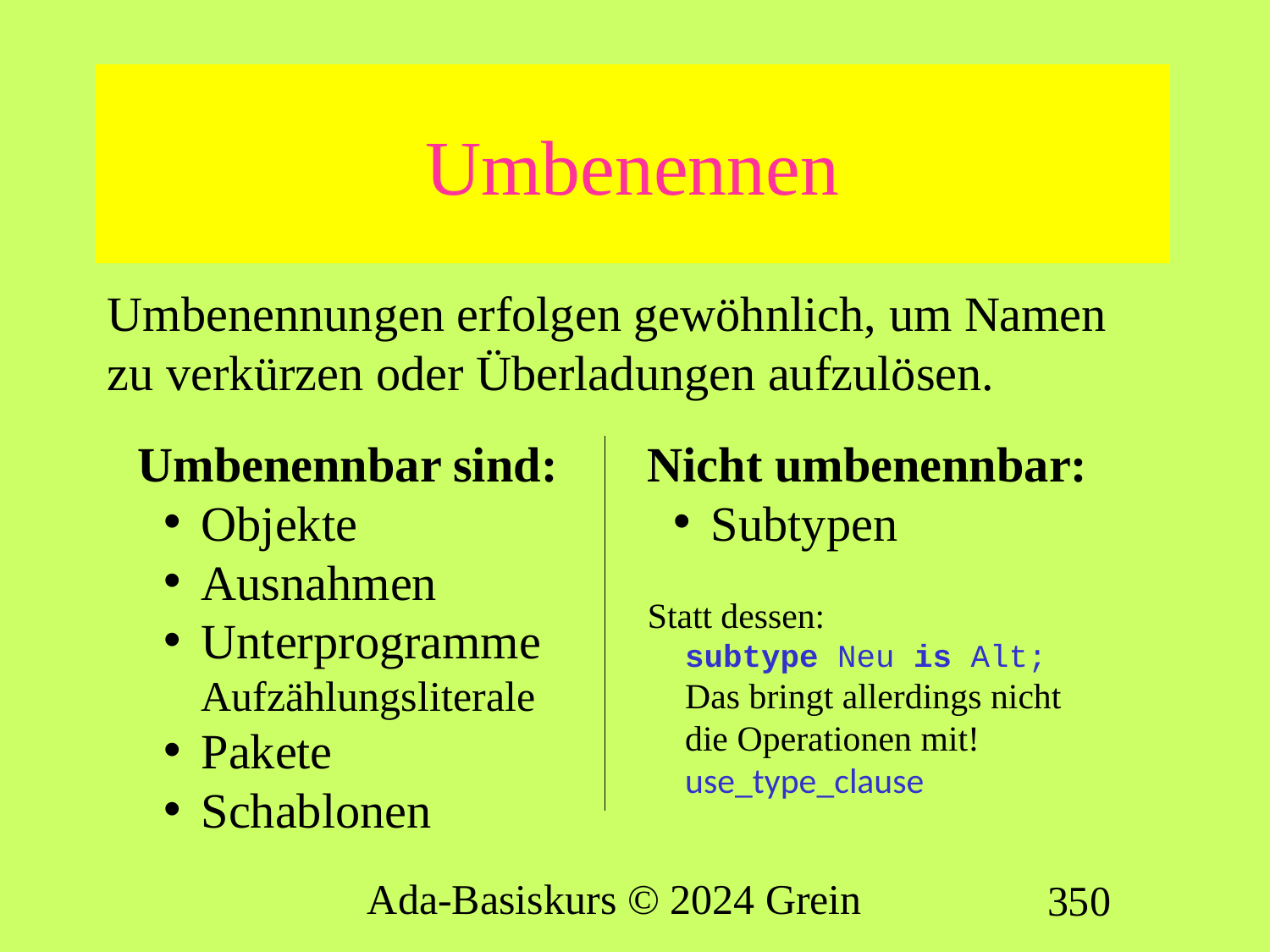

# Umbenennen
Umbenennungen erfolgen gewöhnlich, um Namen zu verkürzen oder Überladungen aufzulösen.

Umbenennbar sind:
Objekte
Ausnahmen
Unterprogramme
Aufzählungsliterale
Pakete
Schablonen
Nicht umbenennbar:
Subtypen

Statt dessen:
subtype Neu is Alt;
Das bringt allerdings nicht die Operationen mit!
use_type_clause
Ada-Basiskurs © 2024 Grein
350